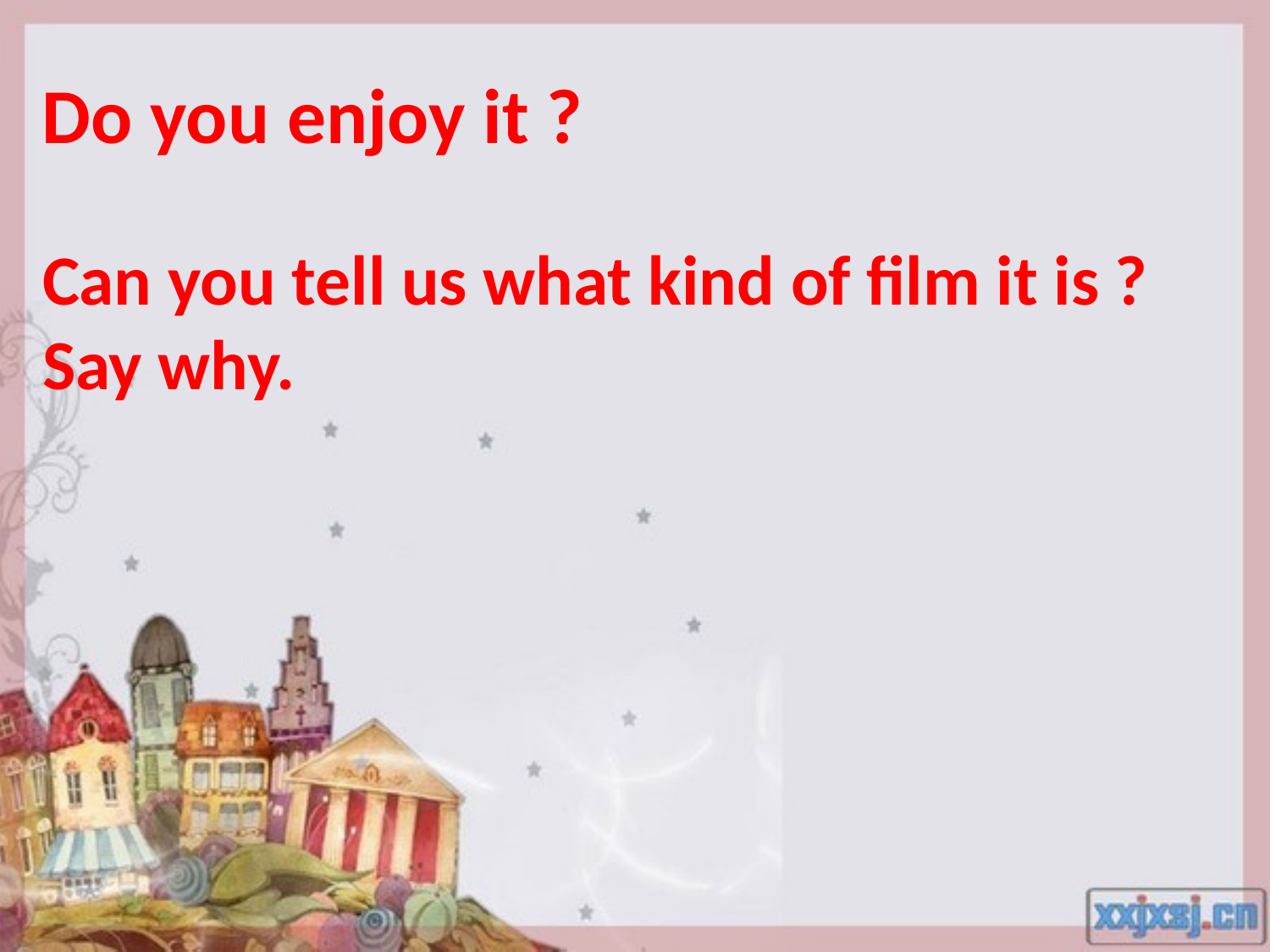

Do you enjoy it ?
Can you tell us what kind of film it is ? Say why.